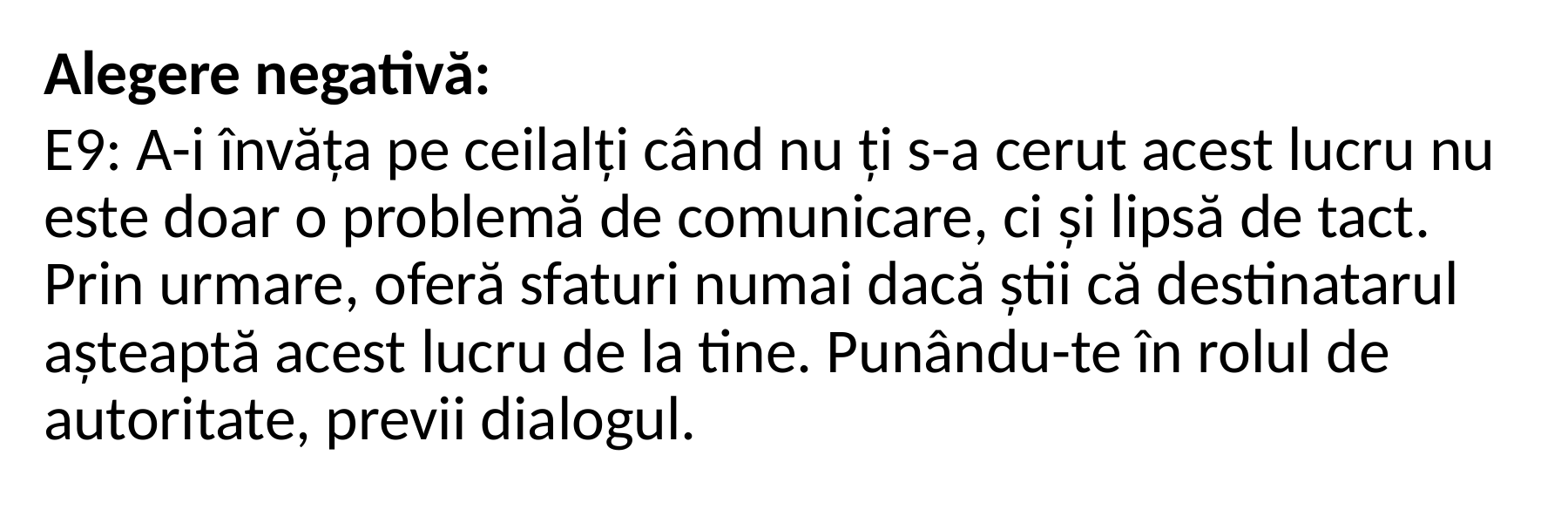

Alegere negativă:
E9: A-i învăța pe ceilalți când nu ți s-a cerut acest lucru nu este doar o problemă de comunicare, ci și lipsă de tact. Prin urmare, oferă sfaturi numai dacă știi că destinatarul așteaptă acest lucru de la tine. Punându-te în rolul de autoritate, previi dialogul.